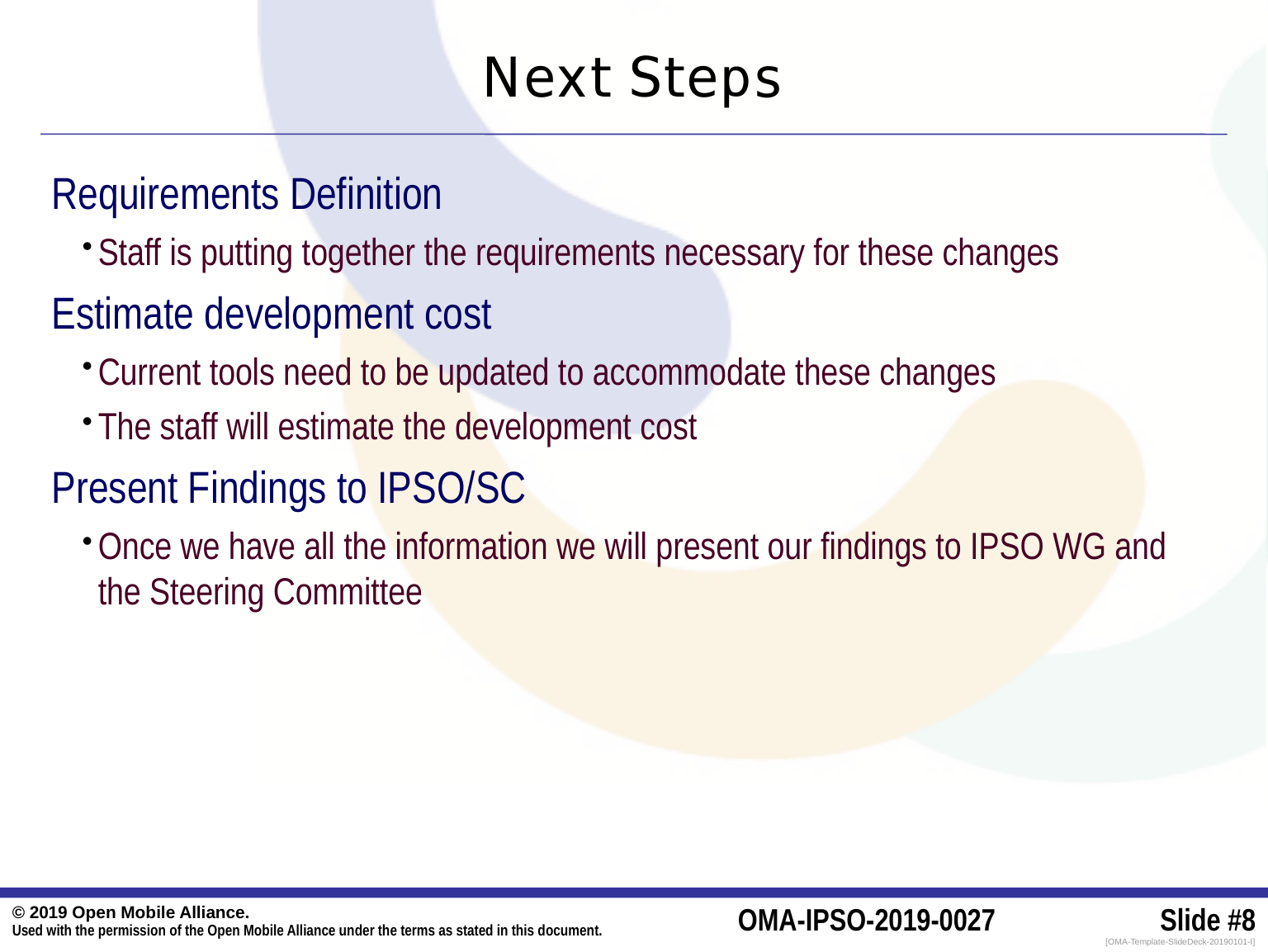

# Next Steps
Requirements Definition
Staff is putting together the requirements necessary for these changes
Estimate development cost
Current tools need to be updated to accommodate these changes
The staff will estimate the development cost
Present Findings to IPSO/SC
Once we have all the information we will present our findings to IPSO WG and the Steering Committee